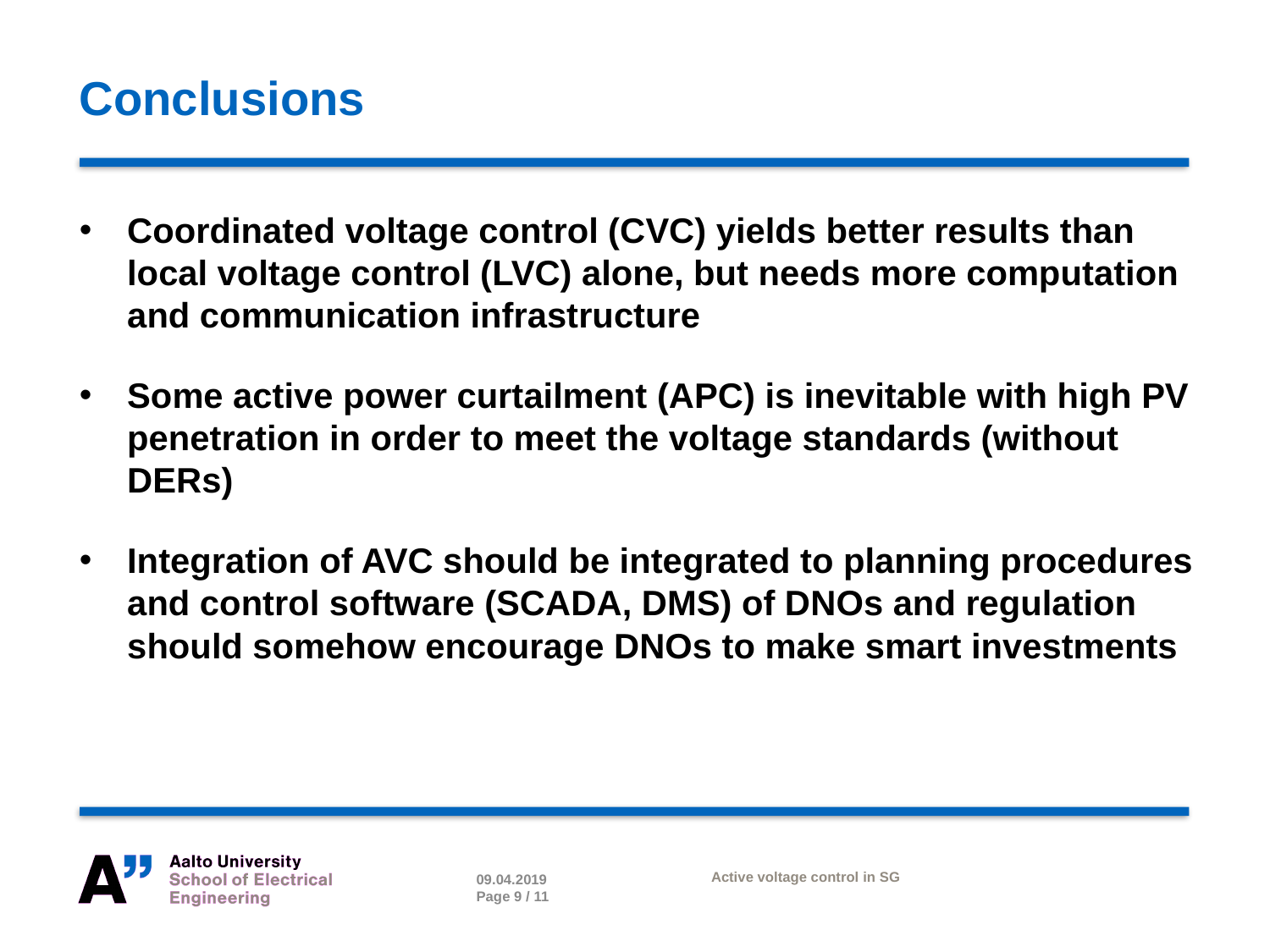

Conclusions
Coordinated voltage control (CVC) yields better results than local voltage control (LVC) alone, but needs more computation and communication infrastructure
Some active power curtailment (APC) is inevitable with high PV penetration in order to meet the voltage standards (without DERs)
Integration of AVC should be integrated to planning procedures and control software (SCADA, DMS) of DNOs and regulation should somehow encourage DNOs to make smart investments

09.04.2019
Page 9 / 11
Active voltage control in SG